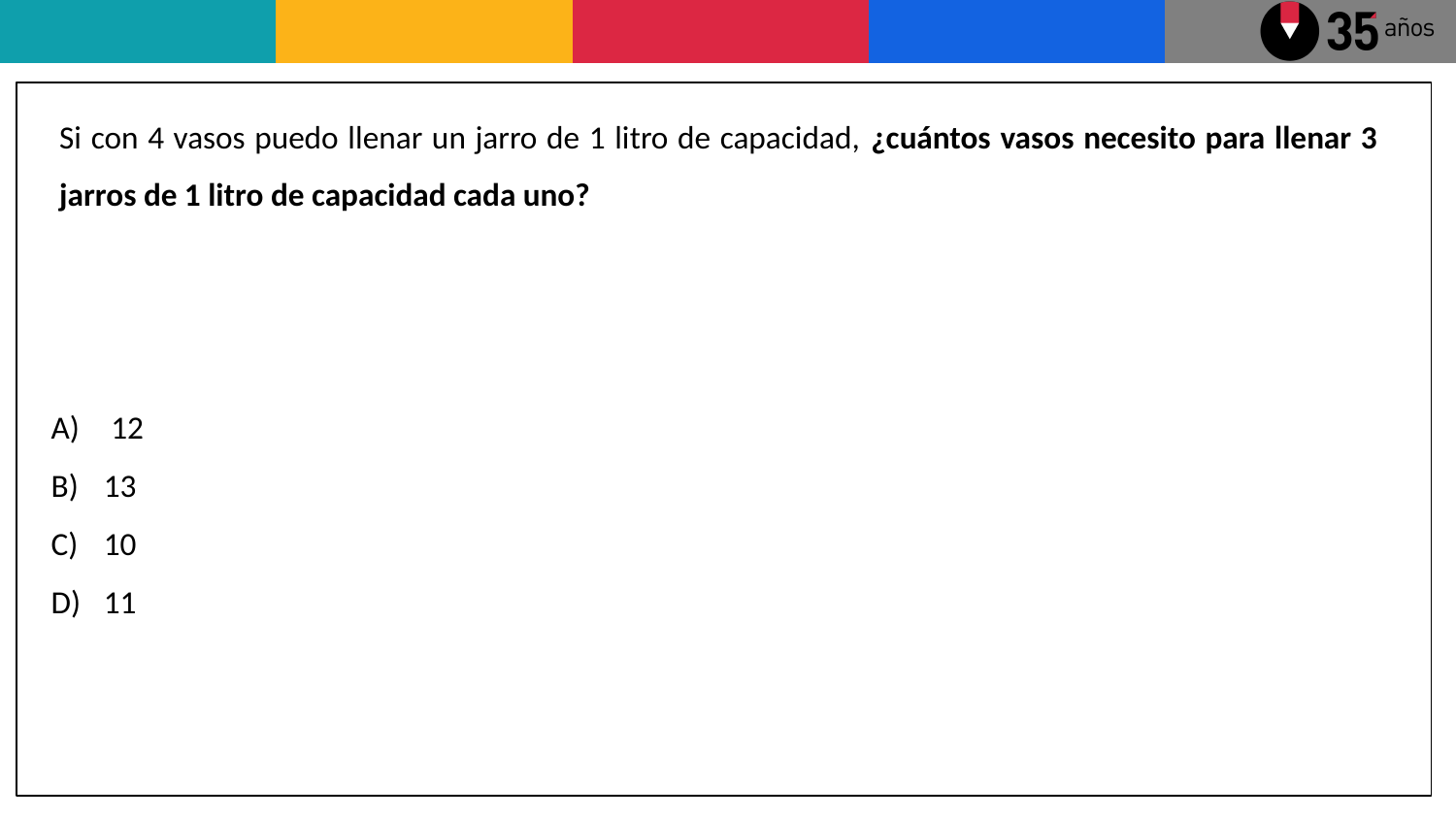

Si con 4 vasos puedo llenar un jarro de 1 litro de capacidad, ¿cuántos vasos necesito para llenar 3 jarros de 1 litro de capacidad cada uno?

 12
13
10
11